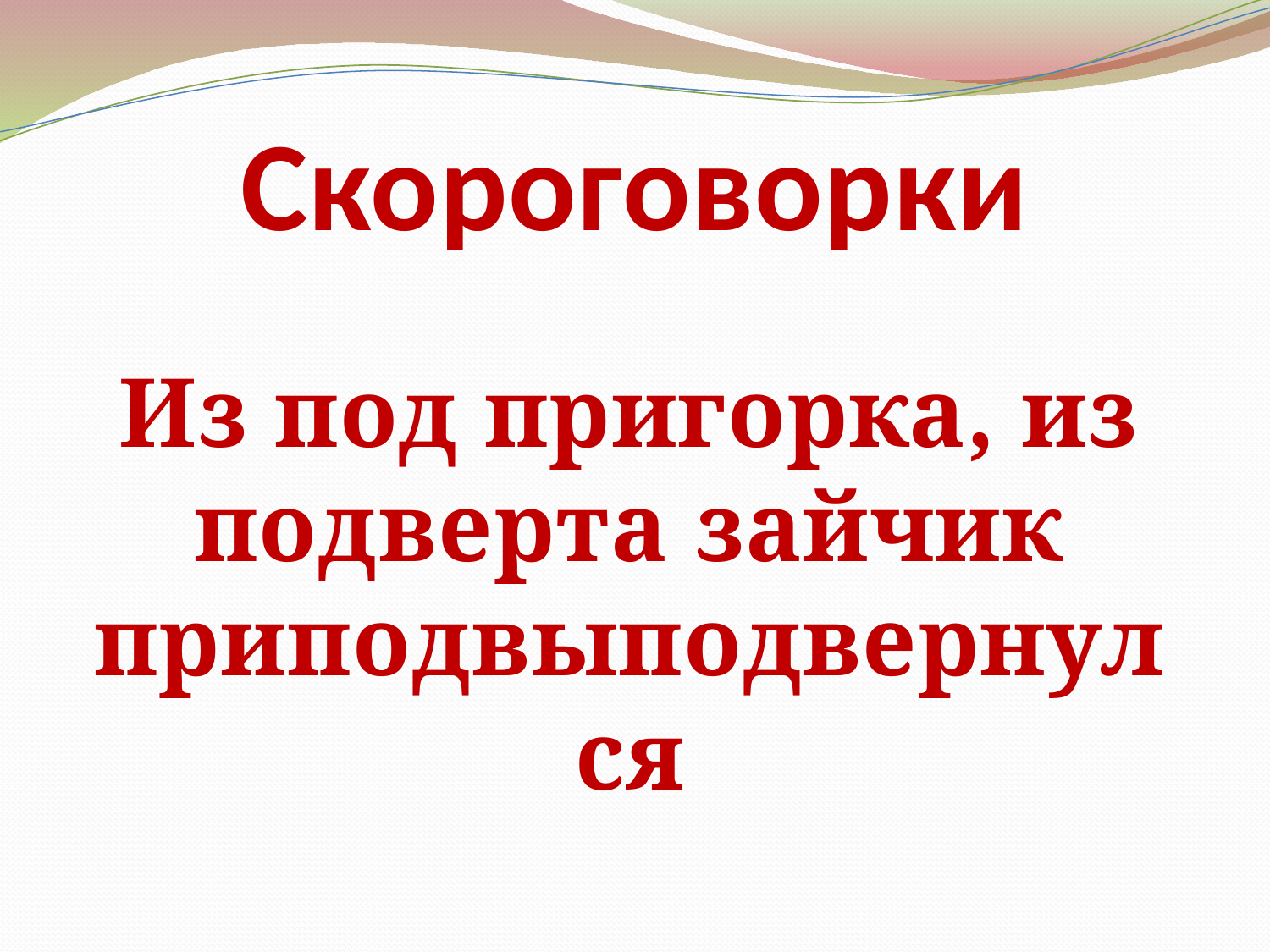

# Скороговорки

Из под пригорка, из подверта зайчик приподвыподвернулся